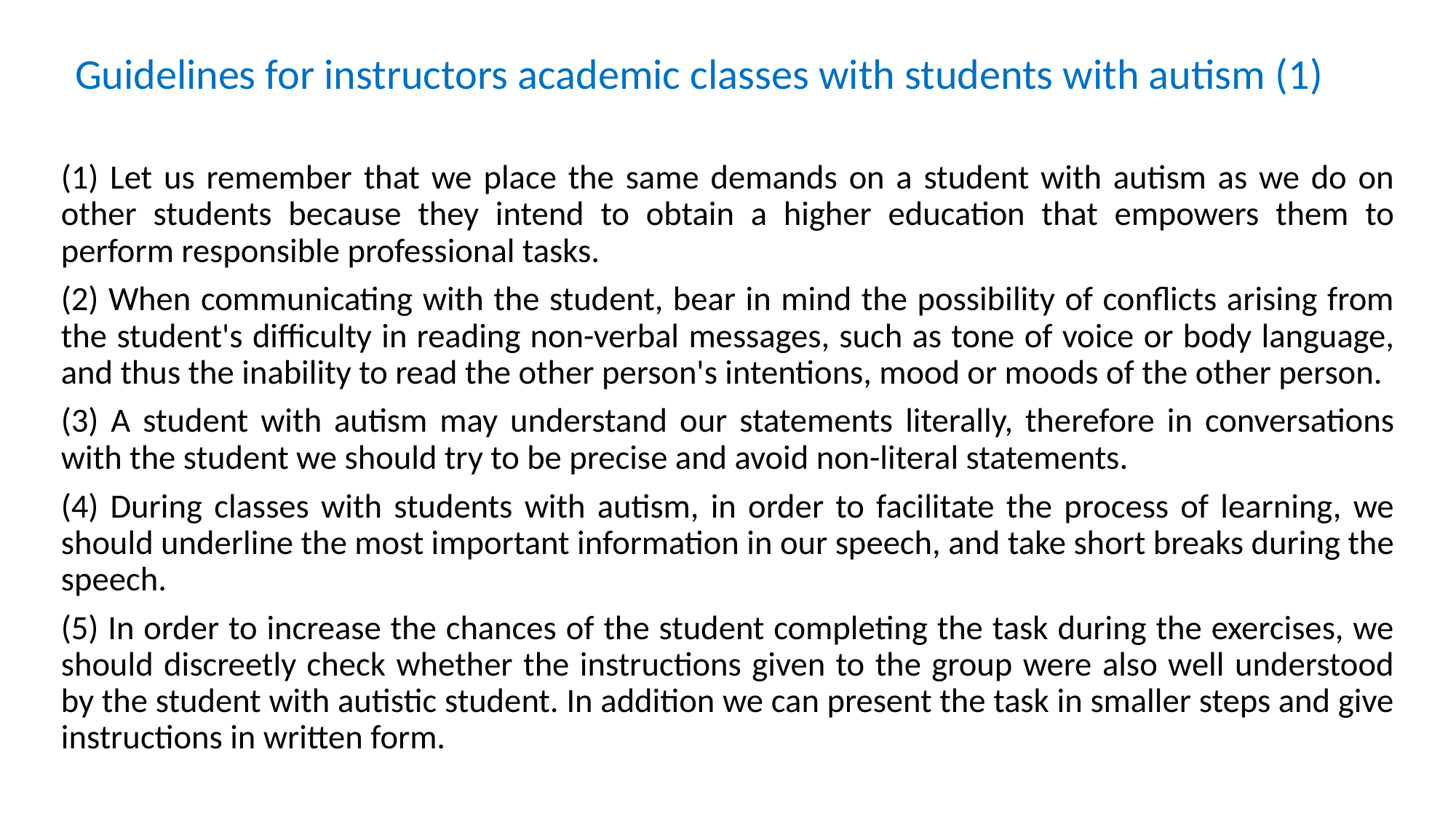

# Guidelines for instructors academic classes with students with autism (1)
(1) Let us remember that we place the same demands on a student with autism as we do on other students because they intend to obtain a higher education that empowers them to perform responsible professional tasks.
(2) When communicating with the student, bear in mind the possibility of conflicts arising from the student's difficulty in reading non-verbal messages, such as tone of voice or body language, and thus the inability to read the other person's intentions, mood or moods of the other person.
(3) A student with autism may understand our statements literally, therefore in conversations with the student we should try to be precise and avoid non-literal statements.
(4) During classes with students with autism, in order to facilitate the process of learning, we should underline the most important information in our speech, and take short breaks during the speech.
(5) In order to increase the chances of the student completing the task during the exercises, we should discreetly check whether the instructions given to the group were also well understood by the student with autistic student. In addition we can present the task in smaller steps and give instructions in written form.